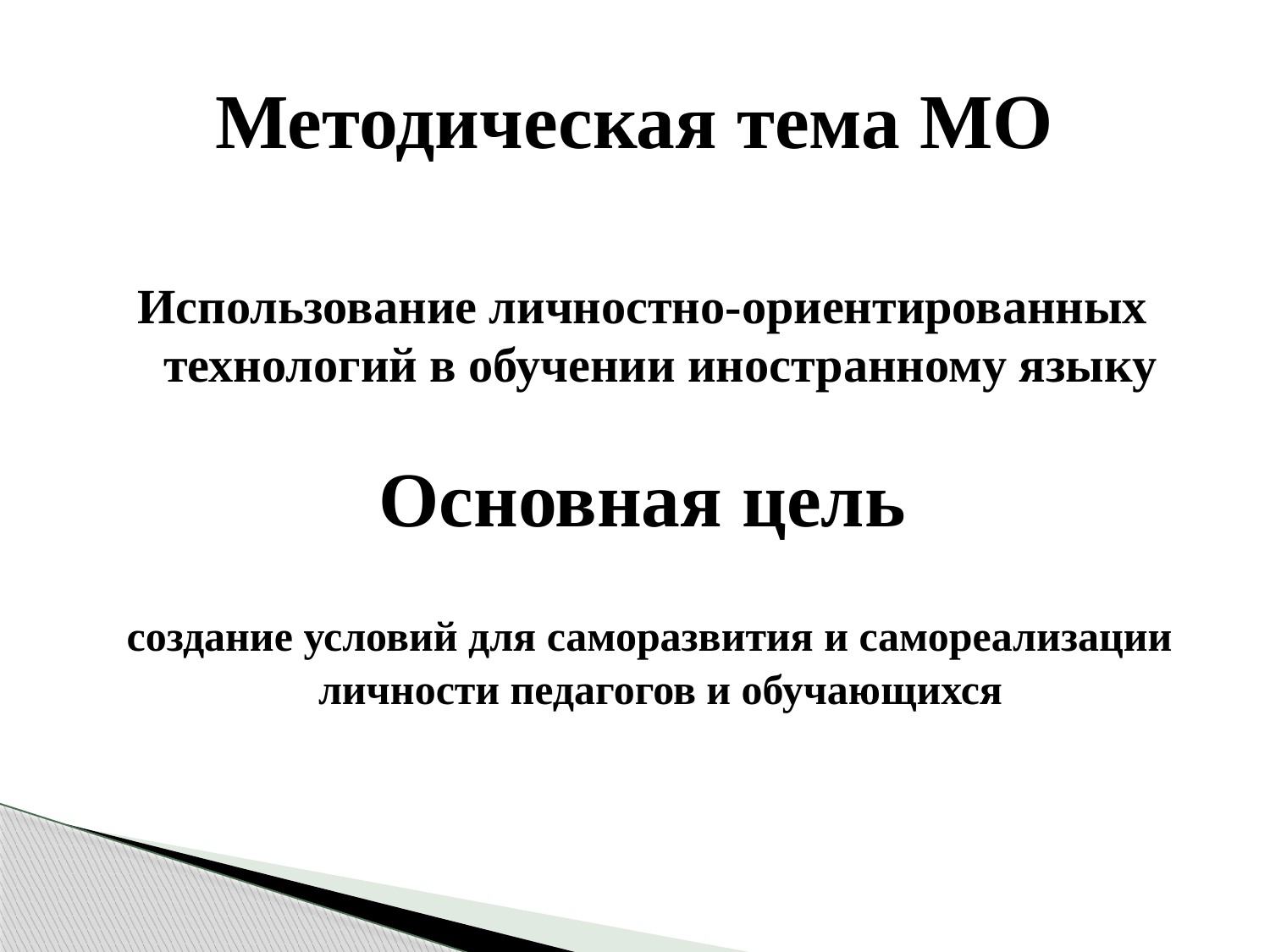

# Методическая тема МО
Использование личностно-ориентированных технологий в обучении иностранному языку

Основная цель

 создание условий для саморазвития и самореализации личности педагогов и обучающихся